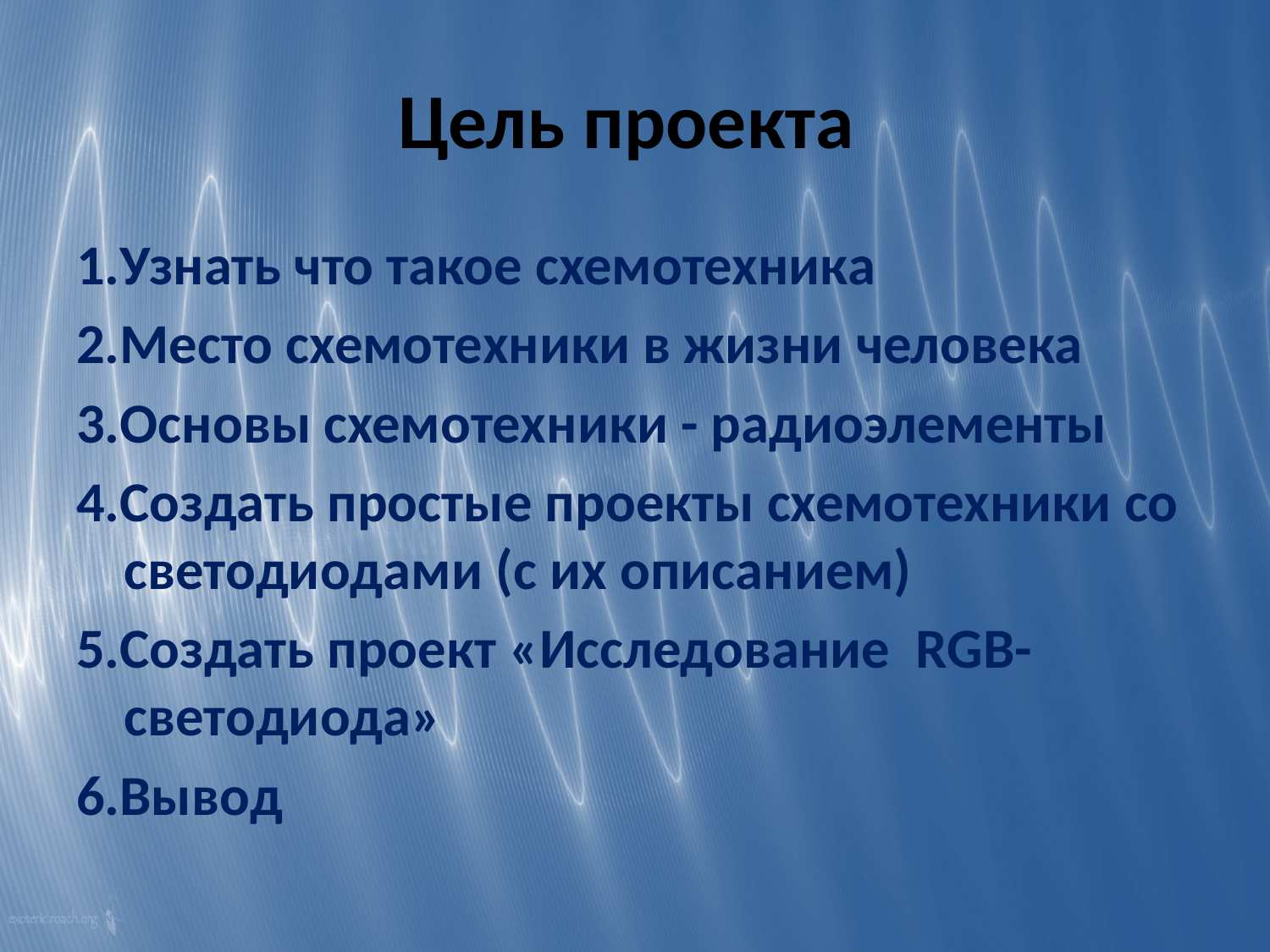

# Цель проекта
1.Узнать что такое схемотехника
2.Место схемотехники в жизни человека
3.Основы схемотехники - радиоэлементы
4.Создать простые проекты схемотехники со светодиодами (с их описанием)
5.Создать проект «Исследование  RGB-светодиода»
6.Вывод